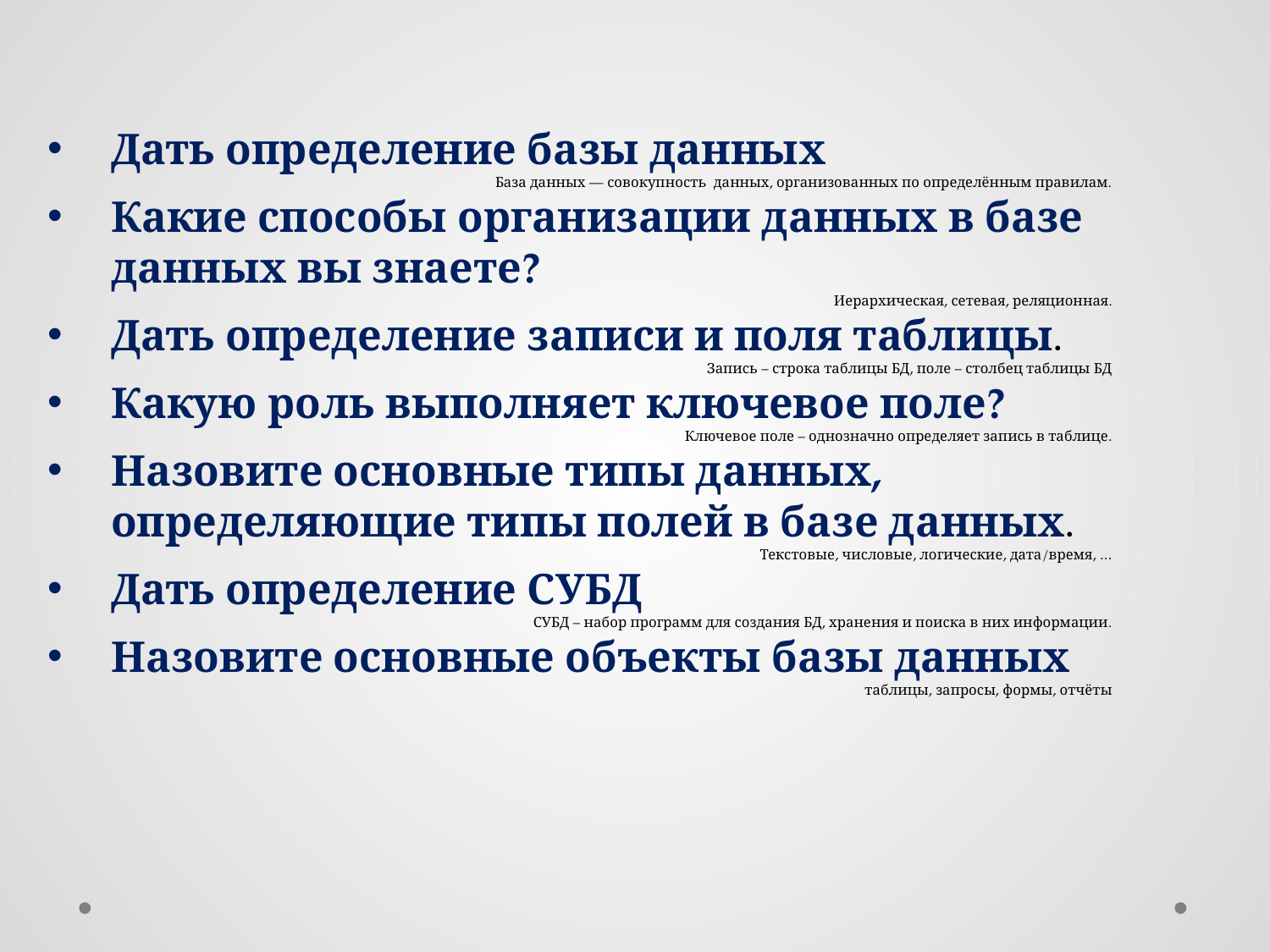

Дать определение базы данных
База данных –– совокупность  данных, организованных по определённым правилам.
Какие способы организации данных в базе данных вы знаете?
Иерархическая, сетевая, реляционная.
Дать определение записи и поля таблицы.
Запись – строка таблицы БД, поле – столбец таблицы БД
Какую роль выполняет ключевое поле?
Ключевое поле – однозначно определяет запись в таблице.
Назовите основные типы данных, определяющие типы полей в базе данных.
Текстовые, числовые, логические, дата/время, …
Дать определение СУБД
СУБД – набор программ для создания БД, хранения и поиска в них информации.
Назовите основные объекты базы данных
таблицы, запросы, формы, отчёты